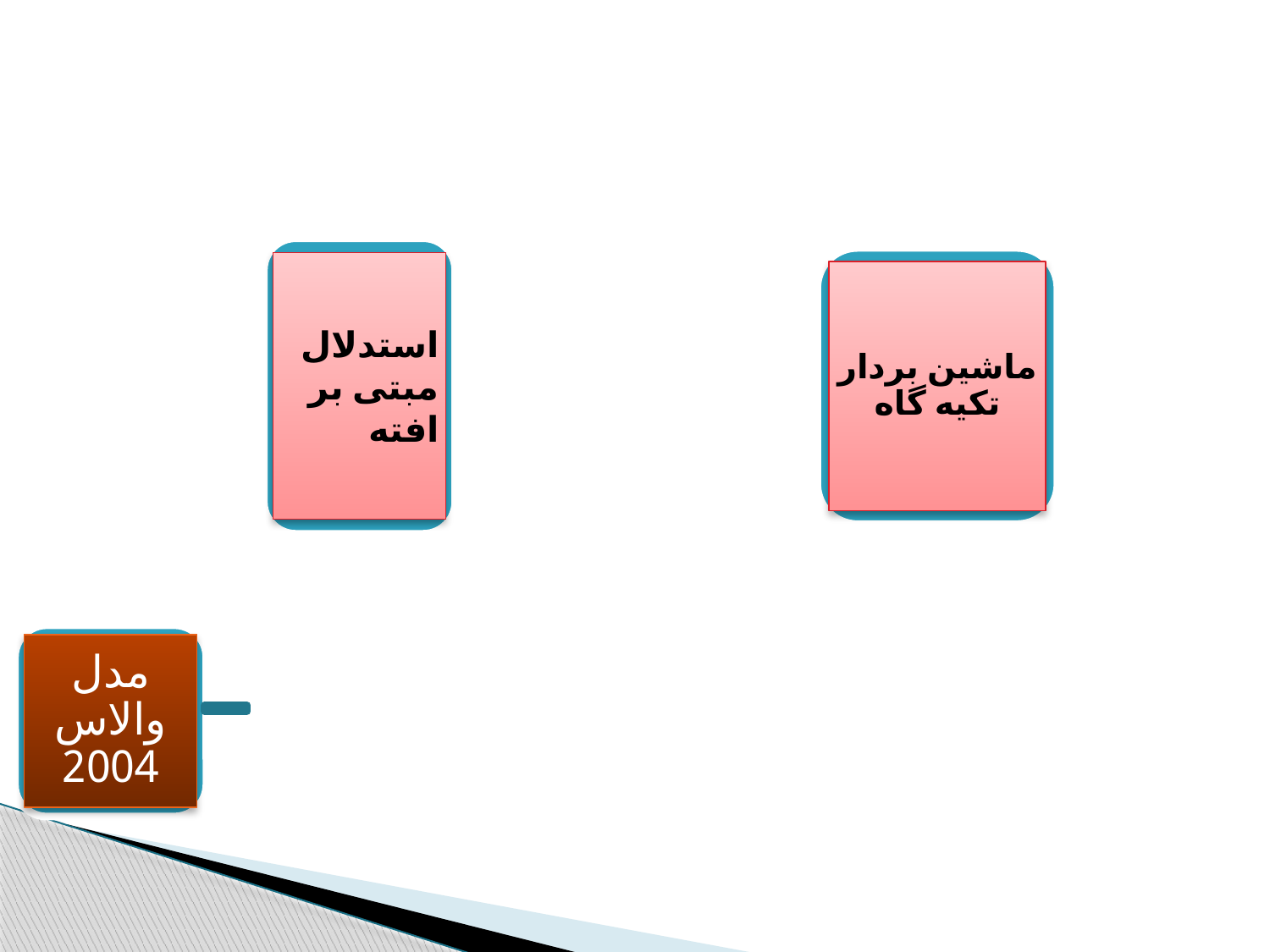

استدلال مبتی بر افته

ماشین بردار تکیه گاه

مدل والاس 2004